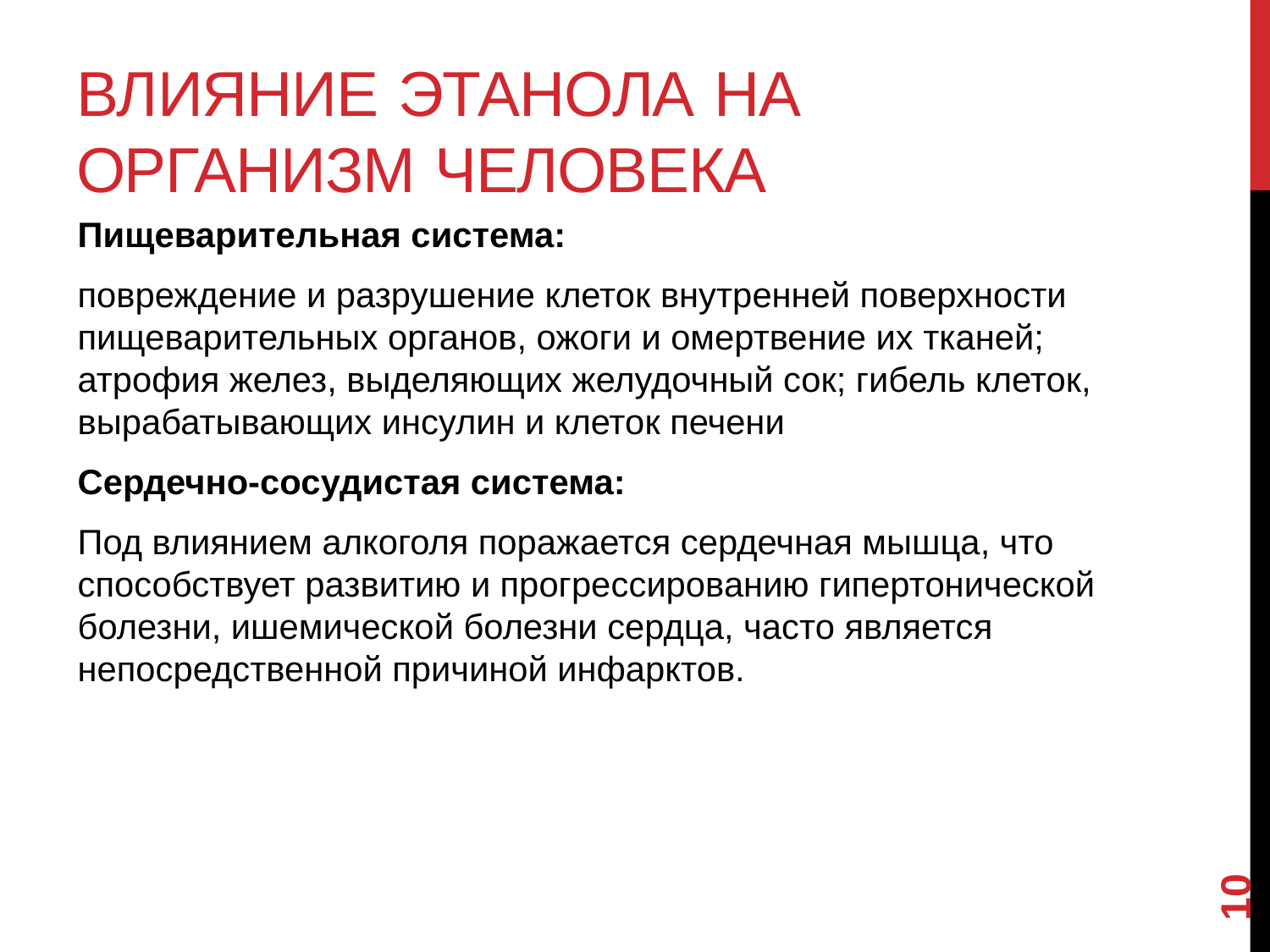

# Влияние этанола на организм человека
Пищеварительная система:
повреждение и разрушение клеток внутренней поверхности пищеварительных органов, ожоги и омертвение их тканей; атрофия желез, выделяющих желудочный сок; гибель клеток, вырабатывающих инсулин и клеток печени
Сердечно-сосудистая система:
Под влиянием алкоголя поражается сердечная мышца, что способствует развитию и прогрессированию гипертонической болезни, ишемической болезни сердца, часто является непосредственной причиной инфарктов.
10